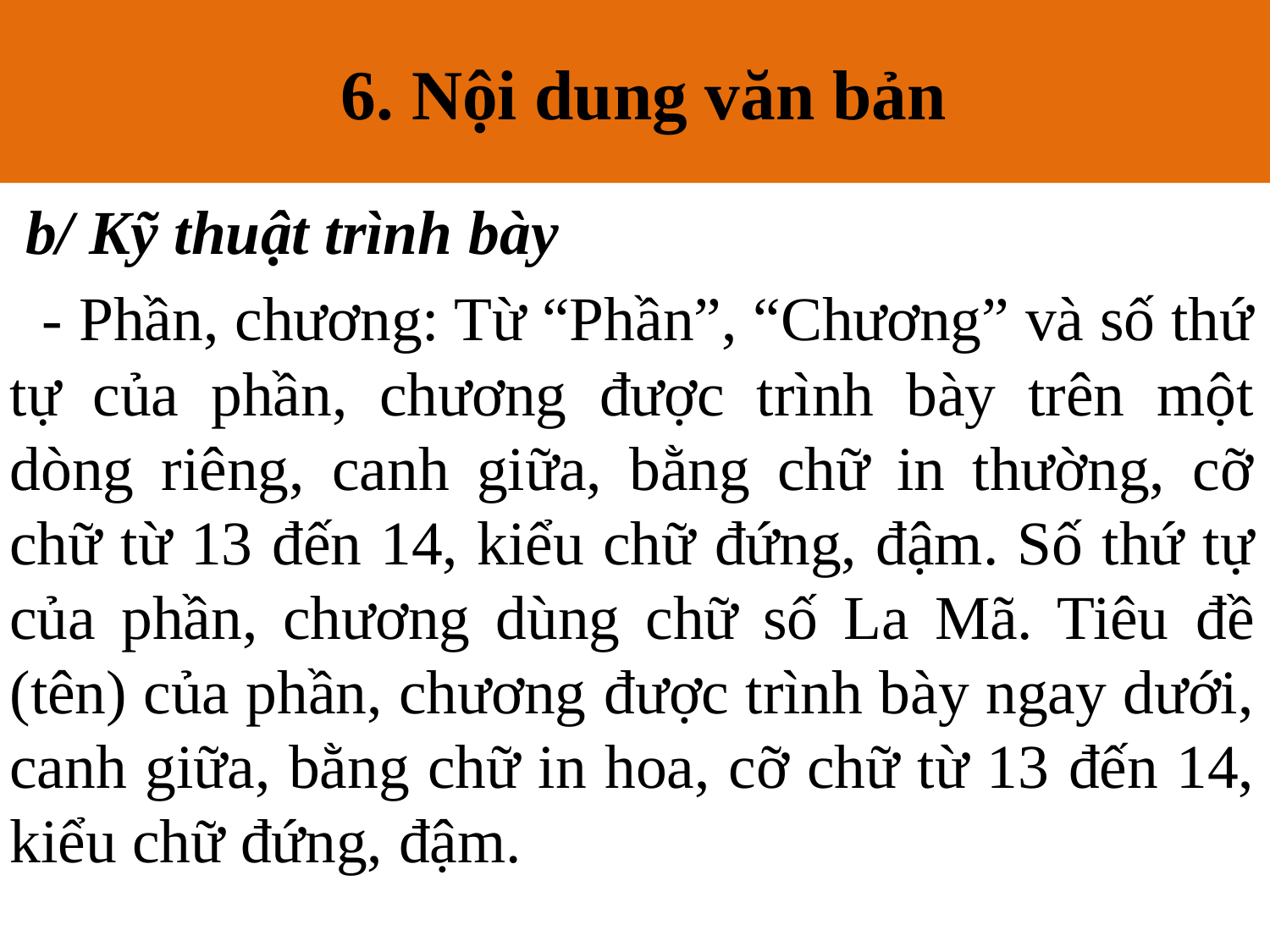

6. Nội dung văn bản
# 6. Nội dung văn bản
 b/ Kỹ thuật trình bày
  - Phần, chương: Từ “Phần”, “Chương” và số thứ tự của phần, chương được trình bày trên một dòng riêng, canh giữa, bằng chữ in thường, cỡ chữ từ 13 đến 14, kiểu chữ đứng, đậm. Số thứ tự của phần, chương dùng chữ số La Mã. Tiêu đề (tên) của phần, chương được trình bày ngay dưới, canh giữa, bằng chữ in hoa, cỡ chữ từ 13 đến 14, kiểu chữ đứng, đậm.